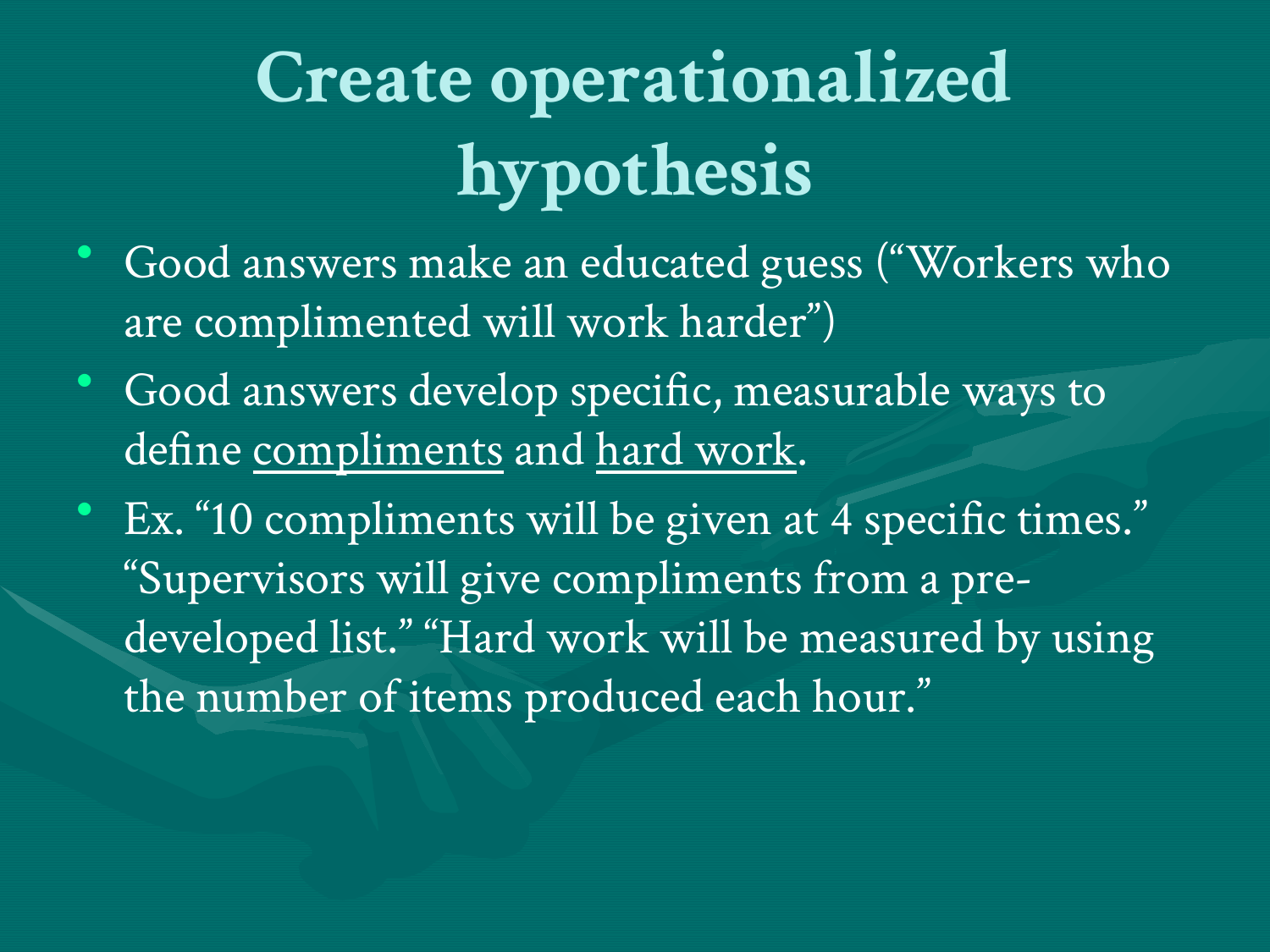

# Create operationalized hypothesis
Good answers make an educated guess (“Workers who are complimented will work harder”)
Good answers develop specific, measurable ways to define compliments and hard work.
Ex. “10 compliments will be given at 4 specific times.” “Supervisors will give compliments from a pre-developed list.” “Hard work will be measured by using the number of items produced each hour.”